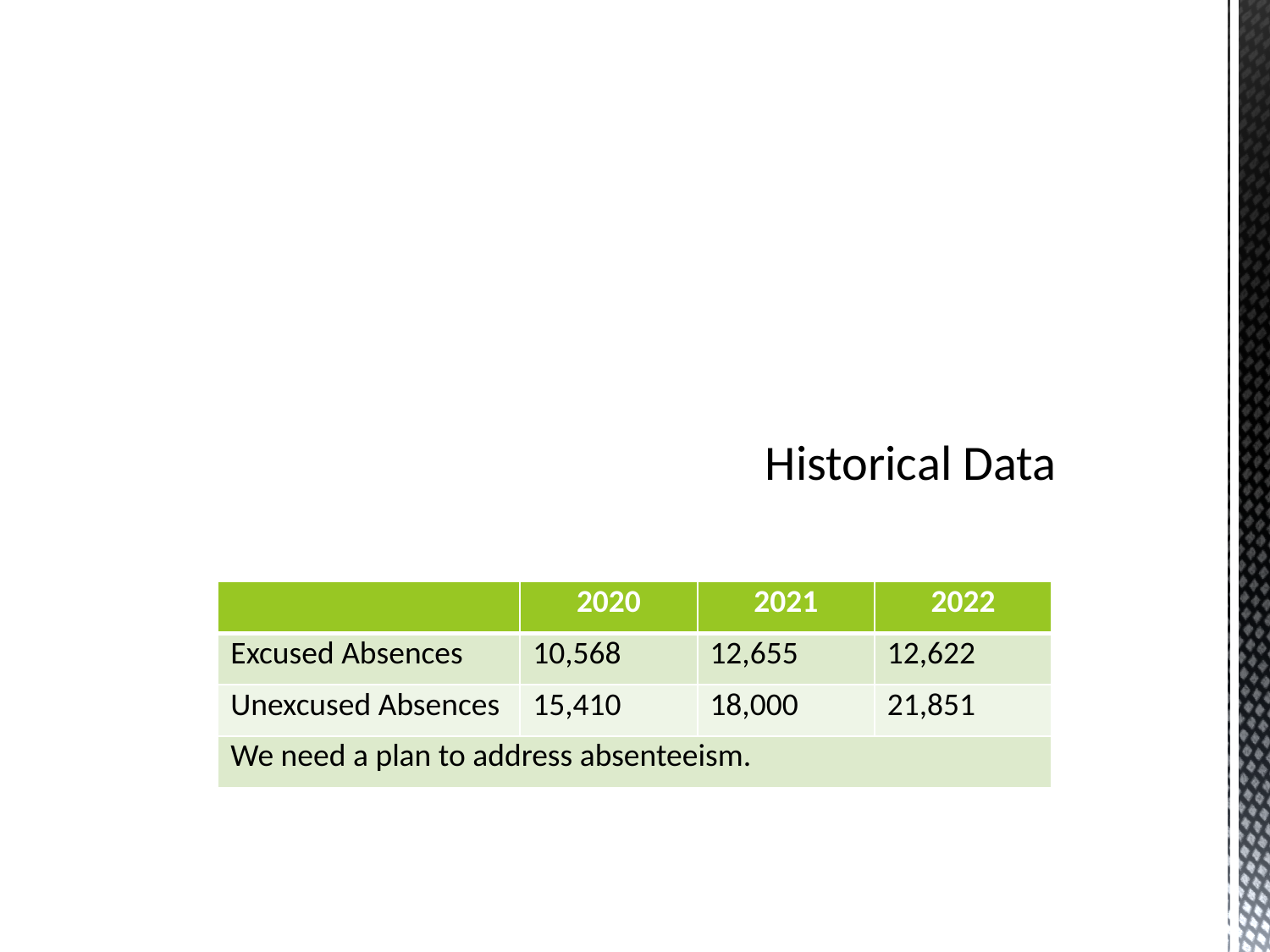

# Historical Data
|  | 2020 | 2021 | 2022 |
| --- | --- | --- | --- |
| Excused Absences | 10,568 | 12,655 | 12,622 |
| Unexcused Absences | 15,410 | 18,000 | 21,851 |
| We need a plan to address absenteeism. |  |  |  |